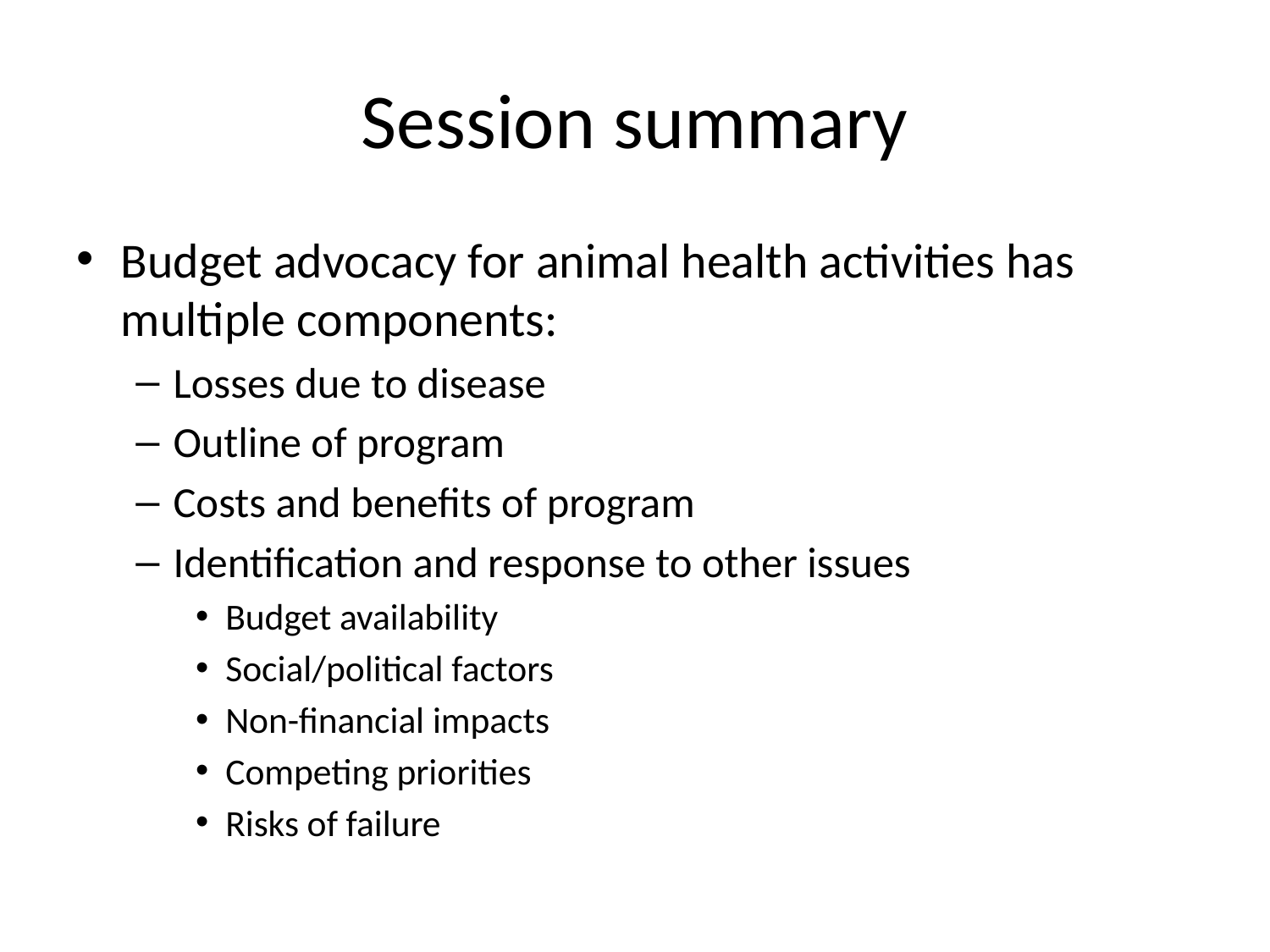

# Session summary
Budget advocacy for animal health activities has multiple components:
Losses due to disease
Outline of program
Costs and benefits of program
Identification and response to other issues
Budget availability
Social/political factors
Non-financial impacts
Competing priorities
Risks of failure